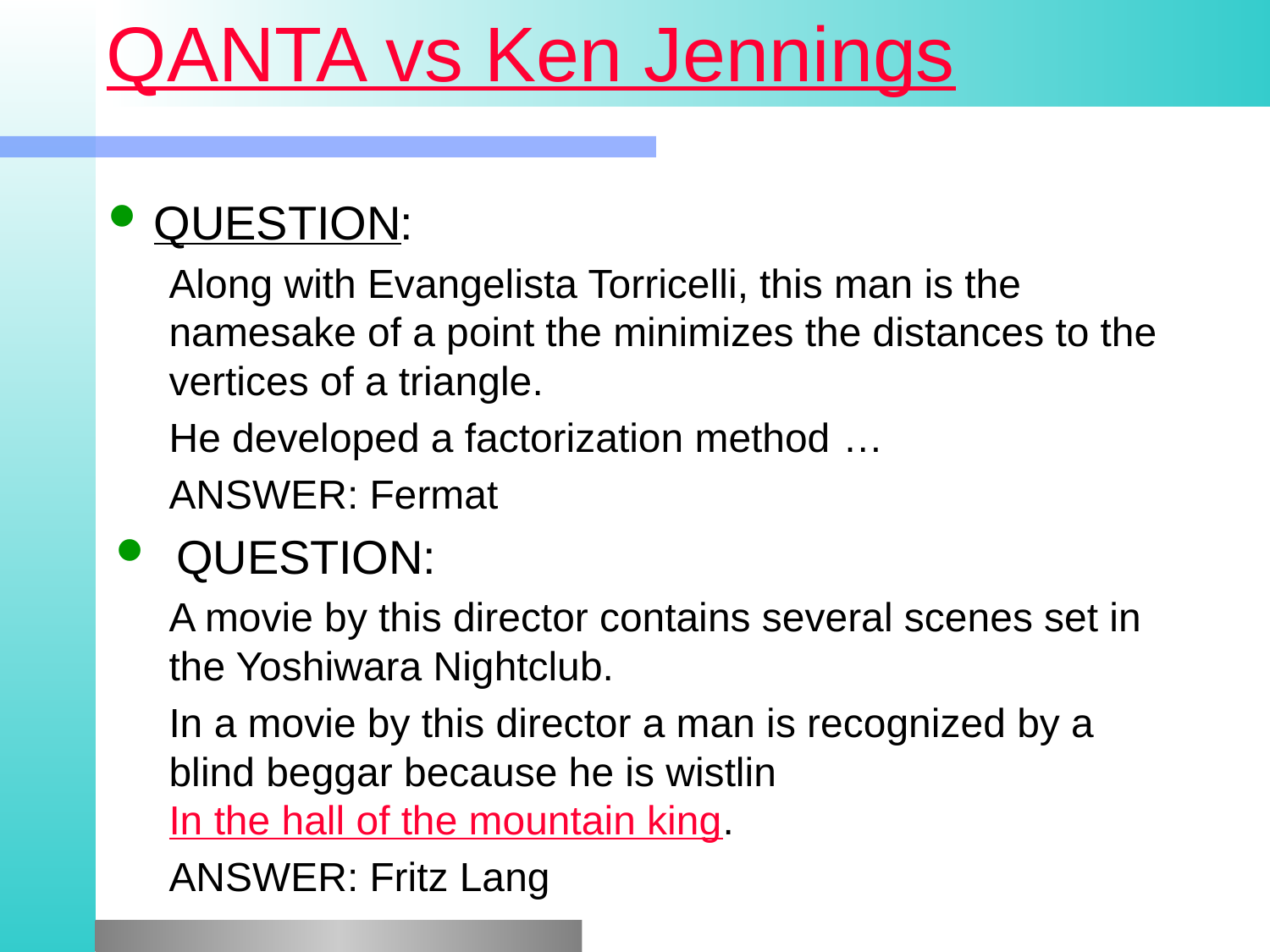

# QANTA vs Ken Jennings
QUESTION:
Along with Evangelista Torricelli, this man is the namesake of a point the minimizes the distances to the vertices of a triangle.
He developed a factorization method …
ANSWER: Fermat
QUESTION:
A movie by this director contains several scenes set in the Yoshiwara Nightclub.
In a movie by this director a man is recognized by a blind beggar because he is wistlinIn the hall of the mountain king.
ANSWER: Fritz Lang